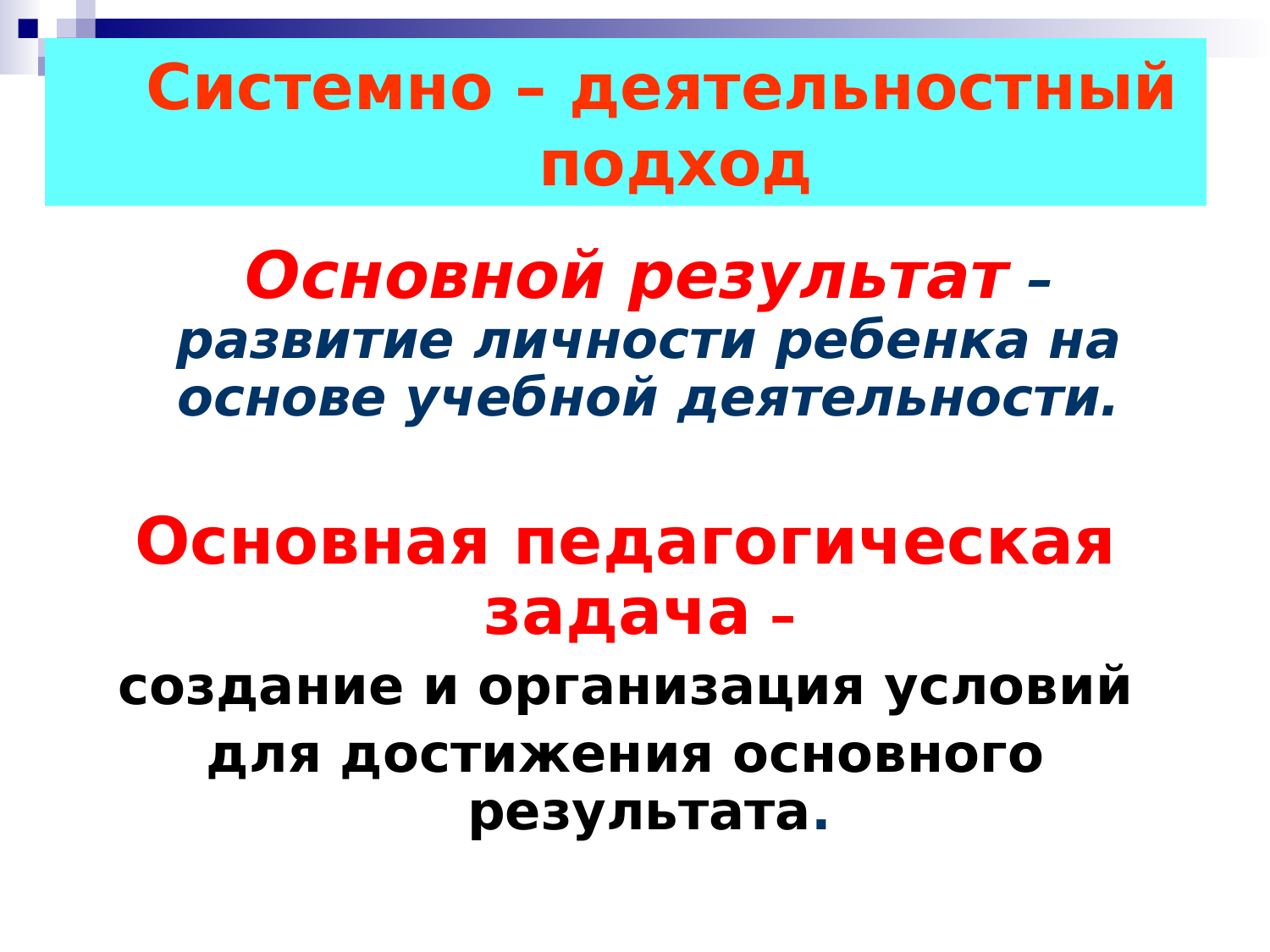

Системно – деятельностный       подход
	Основной результат – развитие личности ребенка на основе учебной деятельности.

Основная педагогическая задача –
создание и организация условий
для достижения основного результата.